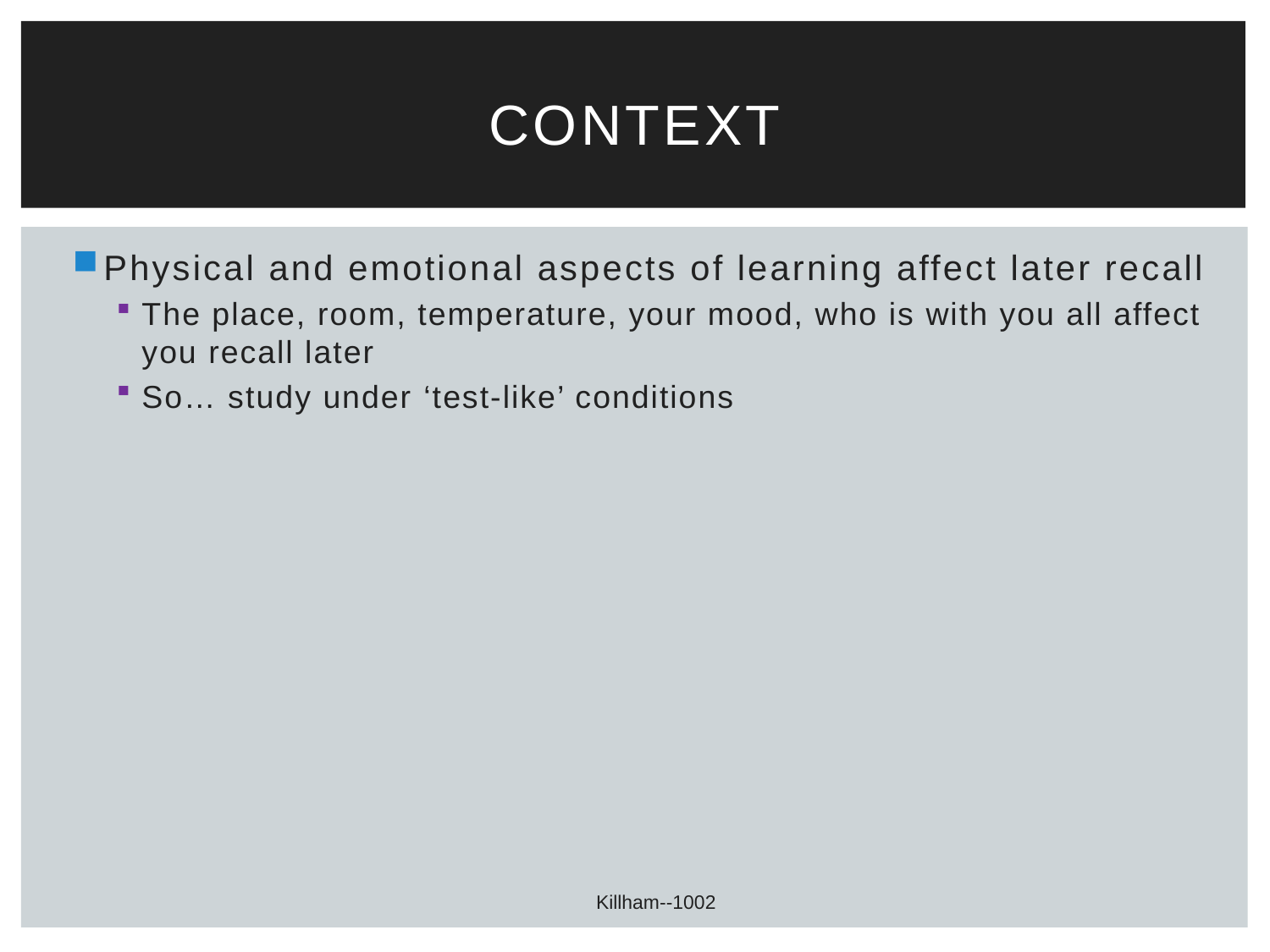

# Context
Physical and emotional aspects of learning affect later recall
The place, room, temperature, your mood, who is with you all affect you recall later
So… study under ‘test-like’ conditions
Killham--1002